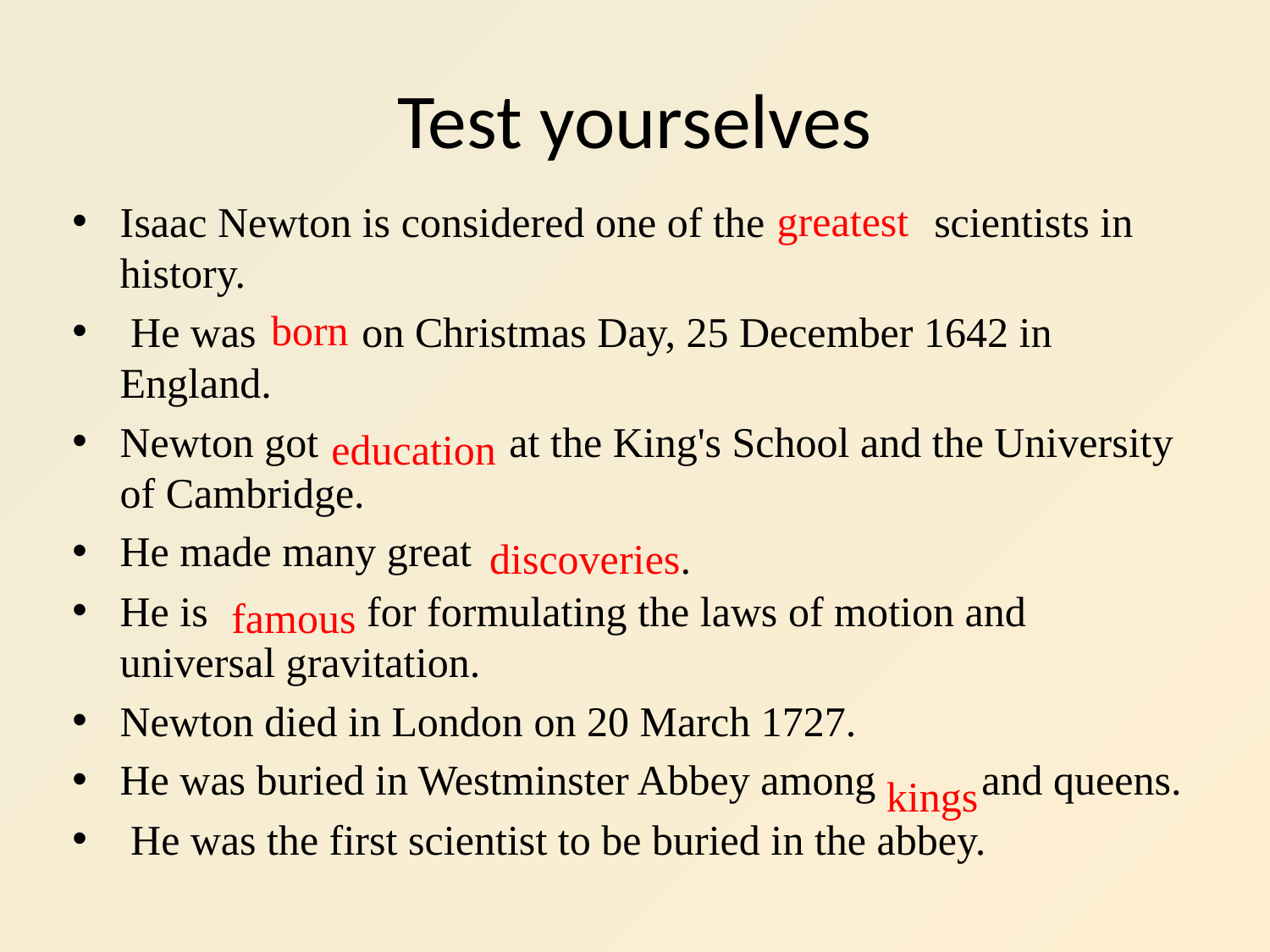

# Test yourselves
Isaac Newton is considered one of the                scientists in history.
 He was          on Christmas Day, 25 December 1642 in England.
Newton got                  at the King's School and the University of Cambridge.
He made many great
He is               for formulating the laws of motion and universal gravitation.
Newton died in London on 20 March 1727.
He was buried in Westminster Abbey among          and queens.
 He was the first scientist to be buried in the abbey.
greatest
born
 education
discoveries.
famous
kings